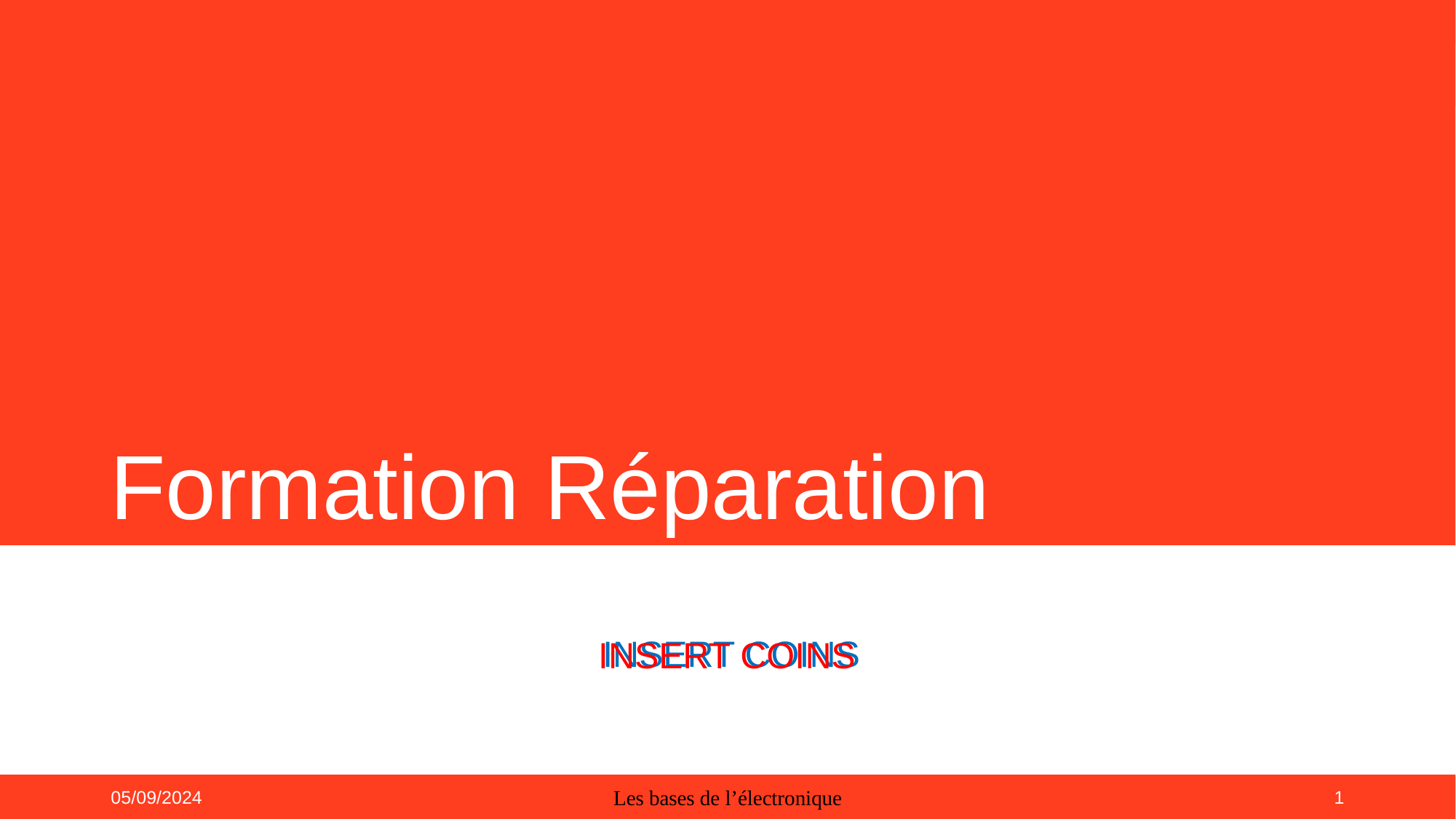

# Formation Réparation
INSERT COINS
INSERT COINS
05/09/2024
Les bases de l’électronique
1